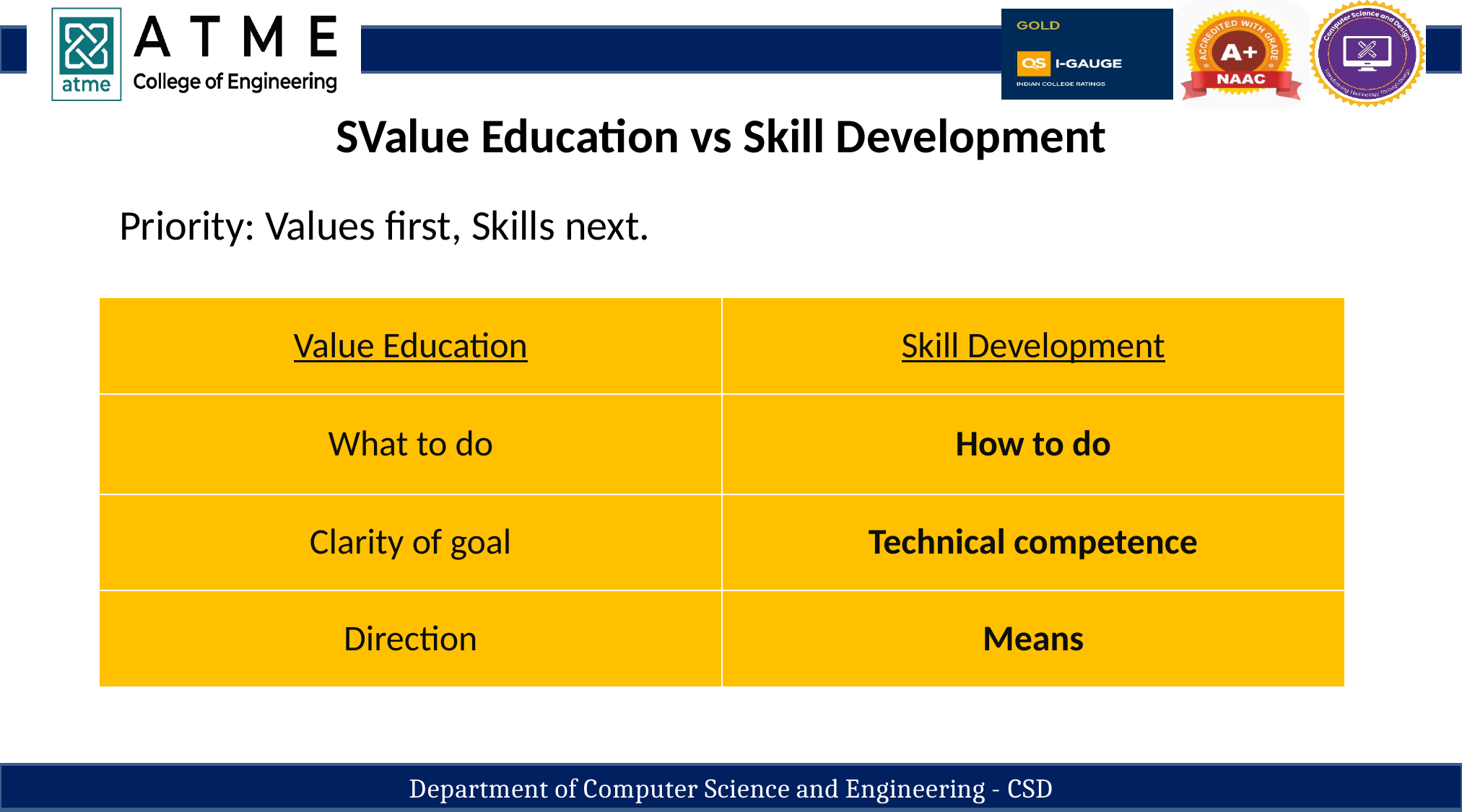

14
SValue Education vs Skill Development
Priority: Values first, Skills next.
| Value Education | Skill Development |
| --- | --- |
| What to do | How to do |
| Clarity of goal | Technical competence |
| Direction | Means |
Department of Computer Science and Engineering - CSD